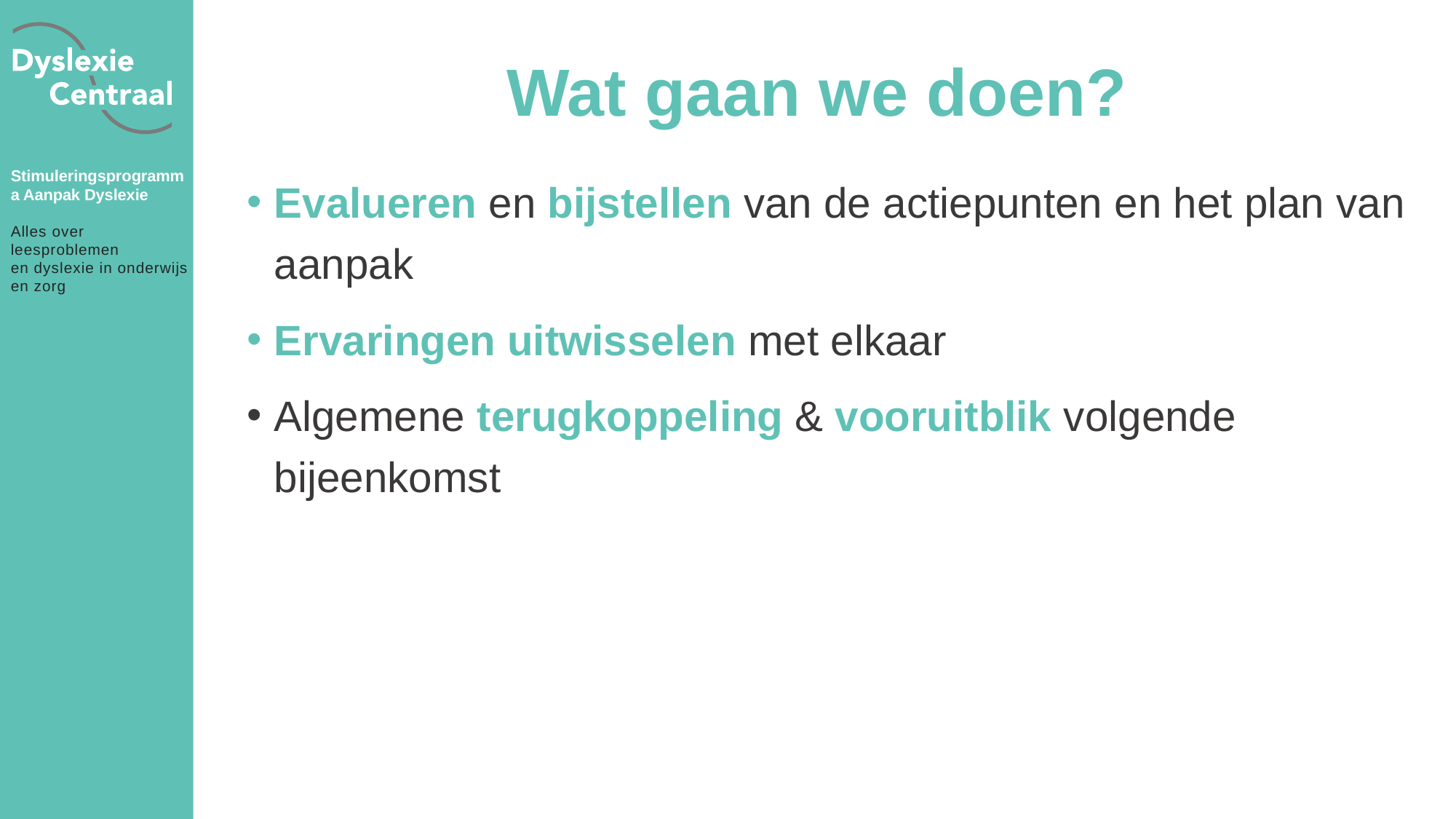

# Wat gaan we doen?
Evalueren en bijstellen van de actiepunten en het plan van aanpak
Ervaringen uitwisselen met elkaar
Algemene terugkoppeling & vooruitblik volgende bijeenkomst